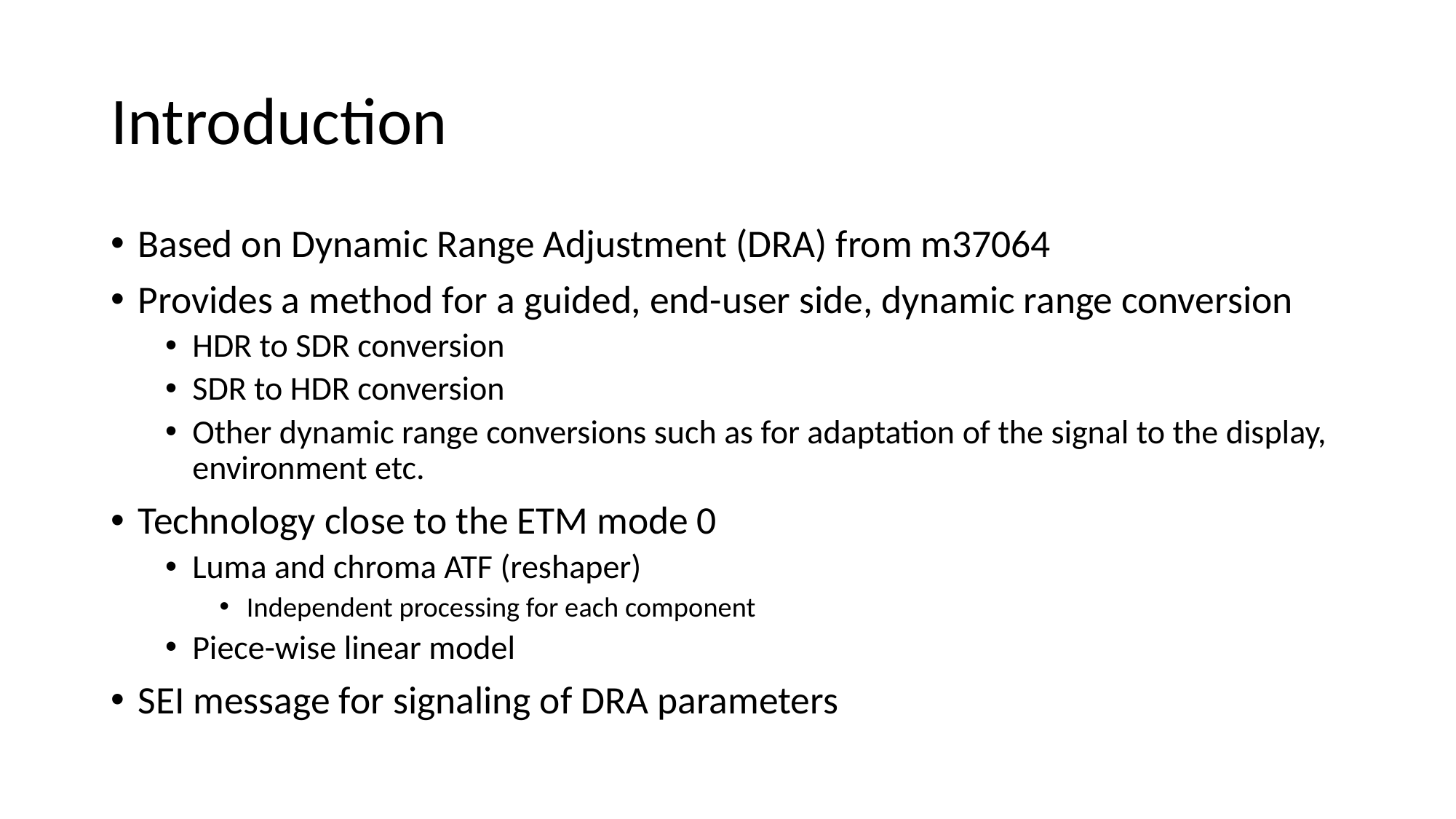

# Introduction
Based on Dynamic Range Adjustment (DRA) from m37064
Provides a method for a guided, end-user side, dynamic range conversion
HDR to SDR conversion
SDR to HDR conversion
Other dynamic range conversions such as for adaptation of the signal to the display, environment etc.
Technology close to the ETM mode 0
Luma and chroma ATF (reshaper)
Independent processing for each component
Piece-wise linear model
SEI message for signaling of DRA parameters